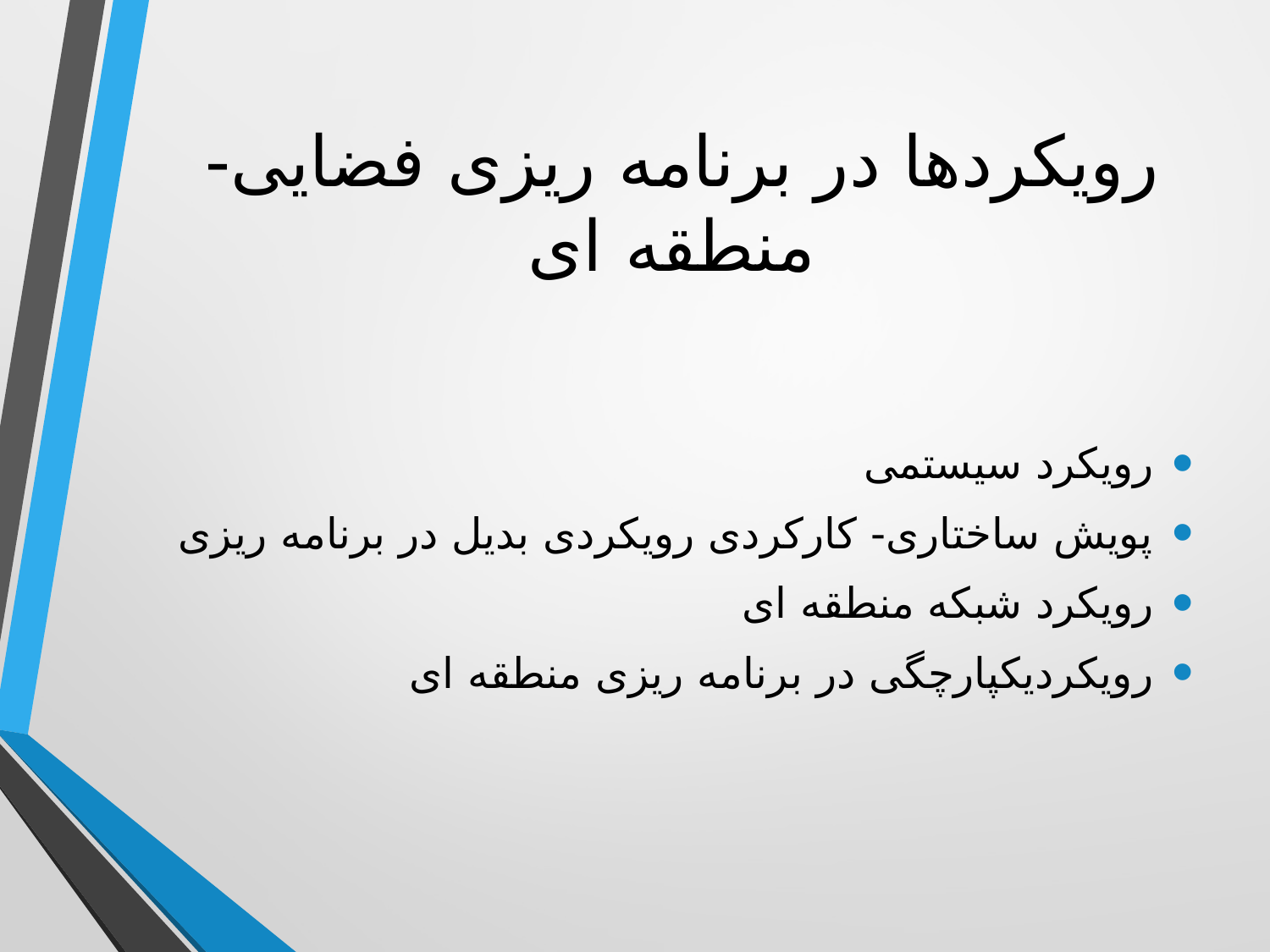

# رویکردها در برنامه ریزی فضایی-منطقه ای
رویکرد سیستمی
پویش ساختاری- کارکردی رویکردی بدیل در برنامه ریزی
رویکرد شبکه منطقه ای
رویکردیکپارچگی در برنامه ریزی منطقه ای